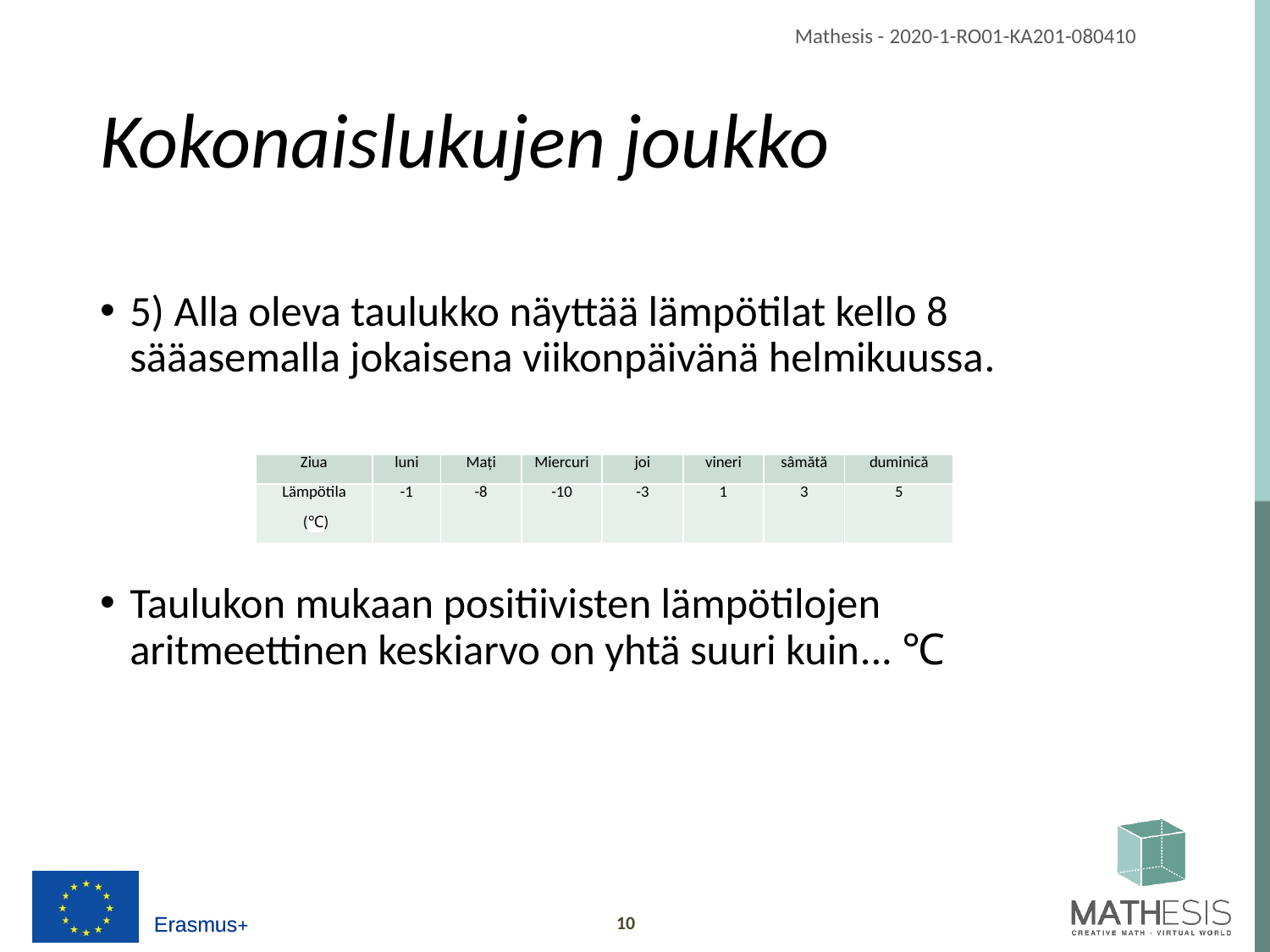

# Kokonaislukujen joukko
5) Alla oleva taulukko näyttää lämpötilat kello 8 sääasemalla jokaisena viikonpäivänä helmikuussa.

Taulukon mukaan positiivisten lämpötilojen aritmeettinen keskiarvo on yhtä suuri kuin... ℃

| Ziua | luni | Mați | Miercuri | joi | vineri | sâmătă | duminică |
| --- | --- | --- | --- | --- | --- | --- | --- |
| Lämpötila (℃) | -1 | -8 | -10 | -3 | 1 | 3 | 5 |